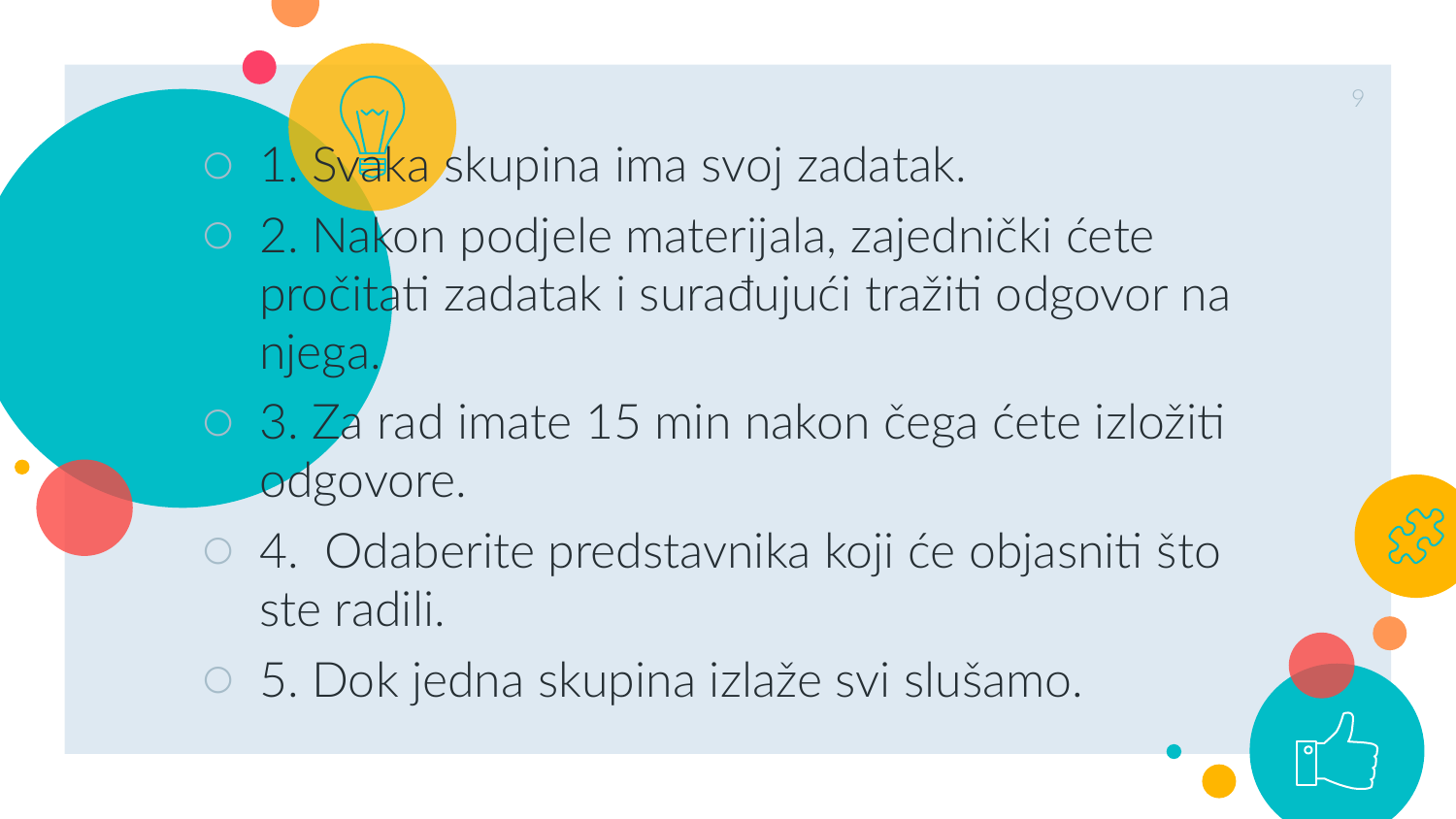

9
1. Svaka skupina ima svoj zadatak.
2. Nakon podjele materijala, zajednički ćete pročitati zadatak i surađujući tražiti odgovor na njega.
3. Za rad imate 15 min nakon čega ćete izložiti odgovore.
4.  Odaberite predstavnika koji će objasniti što ste radili.
5. Dok jedna skupina izlaže svi slušamo.